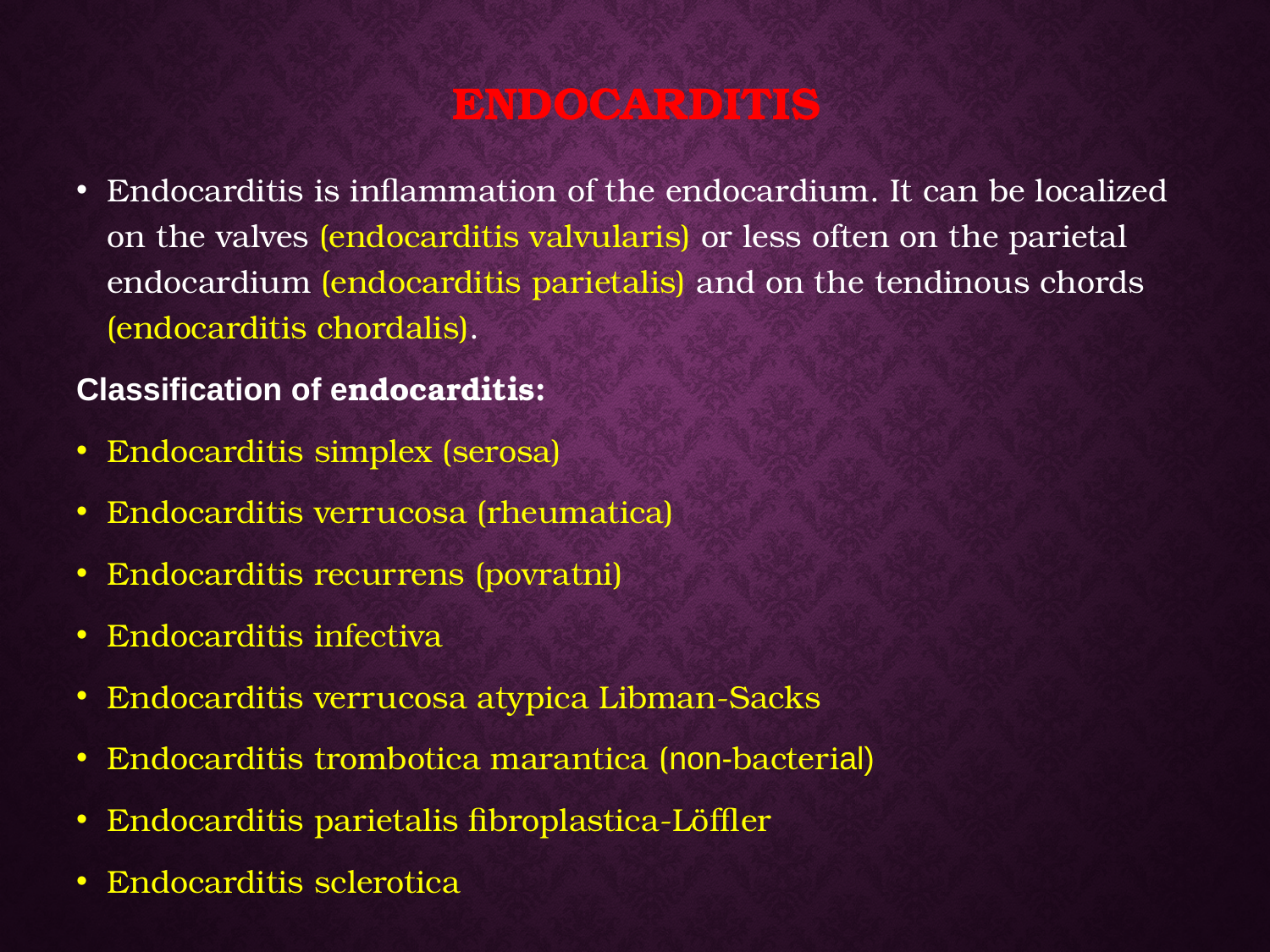

# ENDOCARDITIS
Endocarditis is inflammation of the endocardium. It can be localized on the valves (endocarditis valvularis) or less often on the parietal endocardium (endocarditis parietalis) and on the tendinous chords (endocarditis chordalis).
Classification of endocarditis:
Endocarditis simplex (serosa)
Endocarditis verrucosa (rheumatica)
Endocarditis recurrens (povratni)
Endocarditis infectiva
Endocarditis verrucosa atypica Libman-Sacks
Endocarditis trombotica marantica (non-bacterial)
Endocarditis parietalis fibroplastica-Löffler
Endocarditis sclerotica